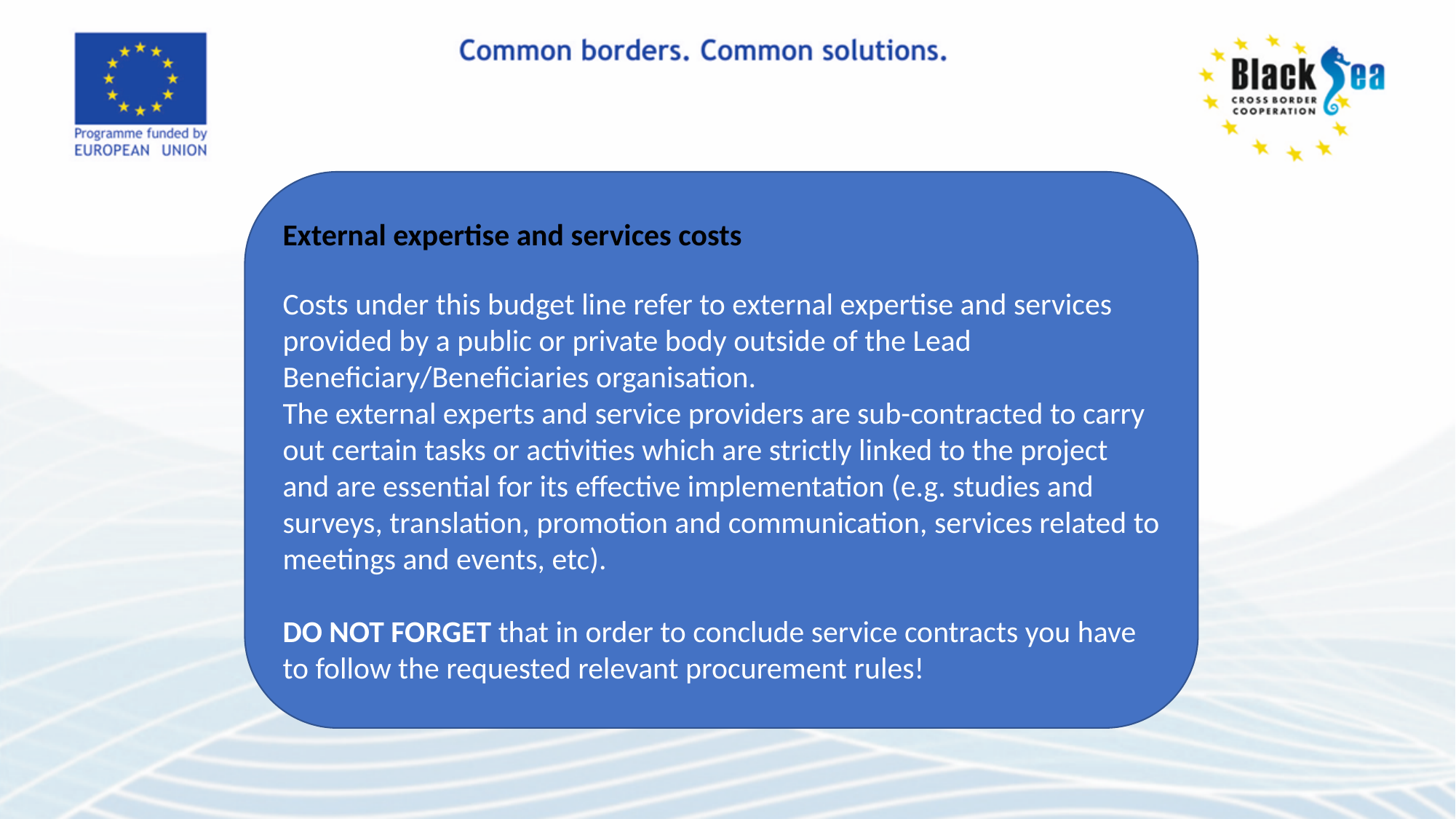

External expertise and services costs

Costs under this budget line refer to external expertise and services provided by a public or private body outside of the Lead Beneficiary/Beneficiaries organisation.
The external experts and service providers are sub-contracted to carry out certain tasks or activities which are strictly linked to the project and are essential for its effective implementation (e.g. studies and surveys, translation, promotion and communication, services related to meetings and events, etc).

DO NOT FORGET that in order to conclude service contracts you have to follow the requested relevant procurement rules!